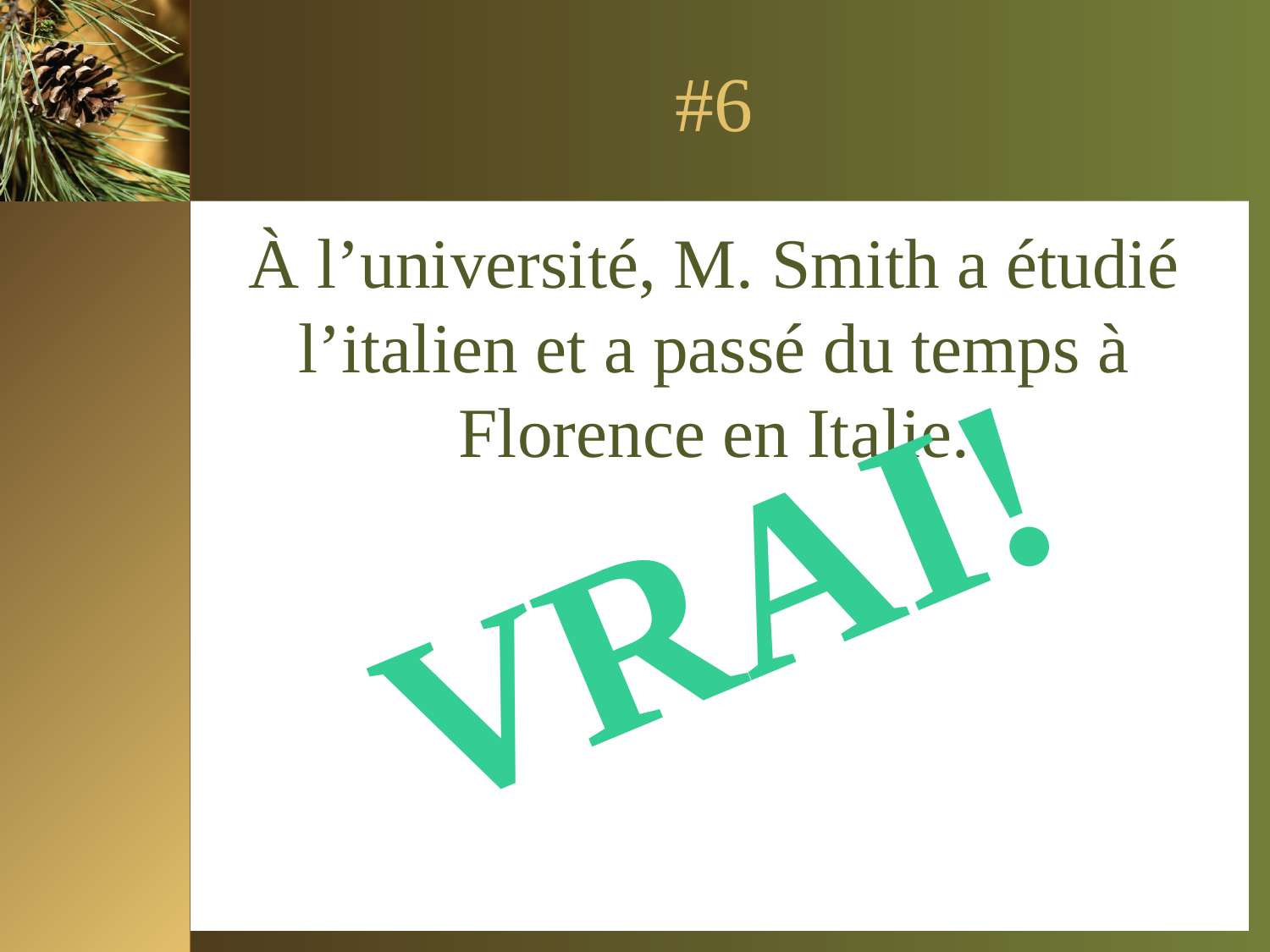

# #6
À l’université, M. Smith a étudié l’italien et a passé du temps à Florence en Italie.
VRAI!